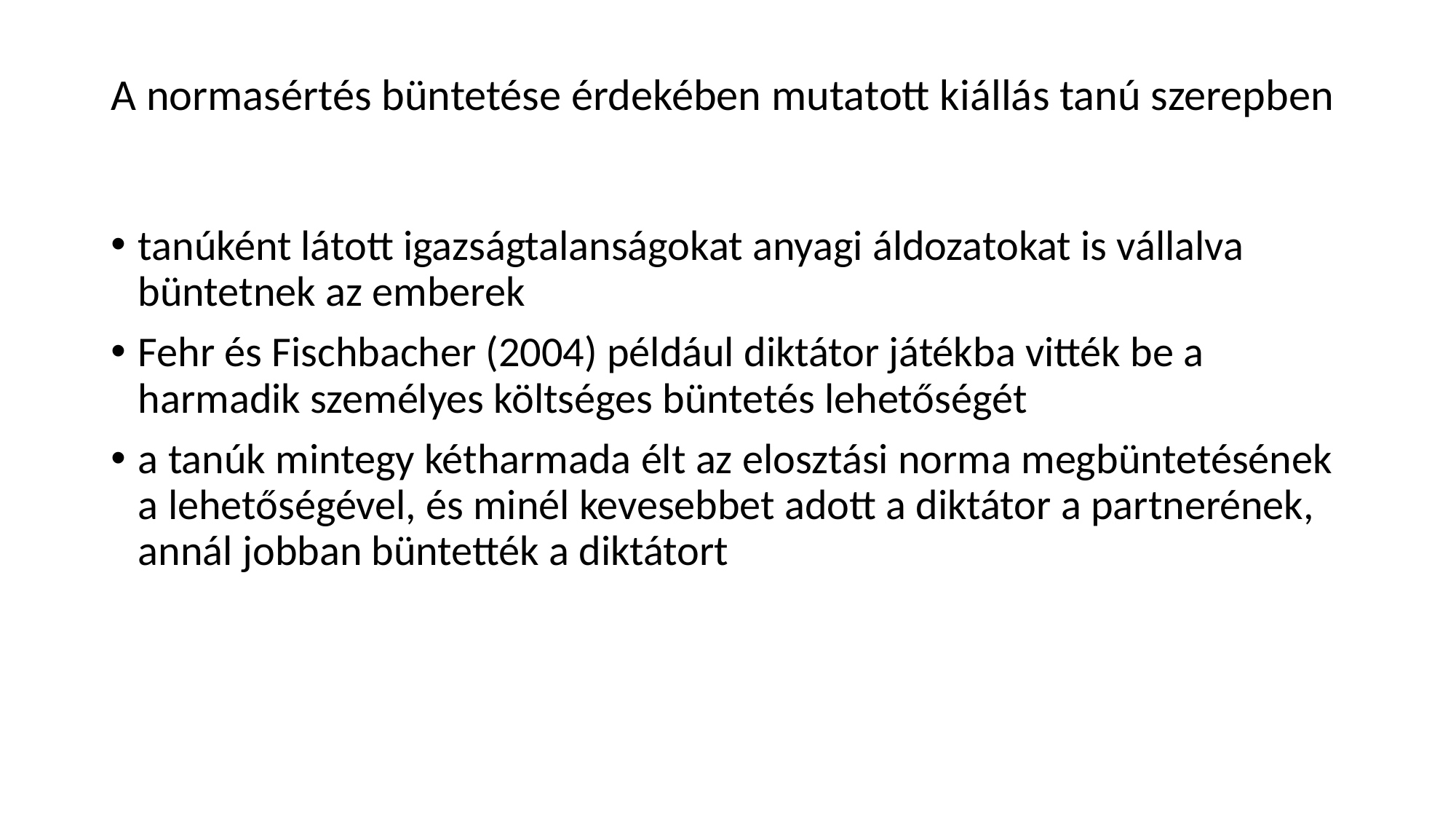

# A normasértés büntetése érdekében mutatott kiállás tanú szerepben
tanúként látott igazságtalanságokat anyagi áldozatokat is vállalva büntetnek az emberek
Fehr és Fischbacher (2004) például diktátor játékba vitték be a harmadik személyes költséges büntetés lehetőségét
a tanúk mintegy kétharmada élt az elosztási norma megbüntetésének a lehetőségével, és minél kevesebbet adott a diktátor a partnerének, annál jobban büntették a diktátort